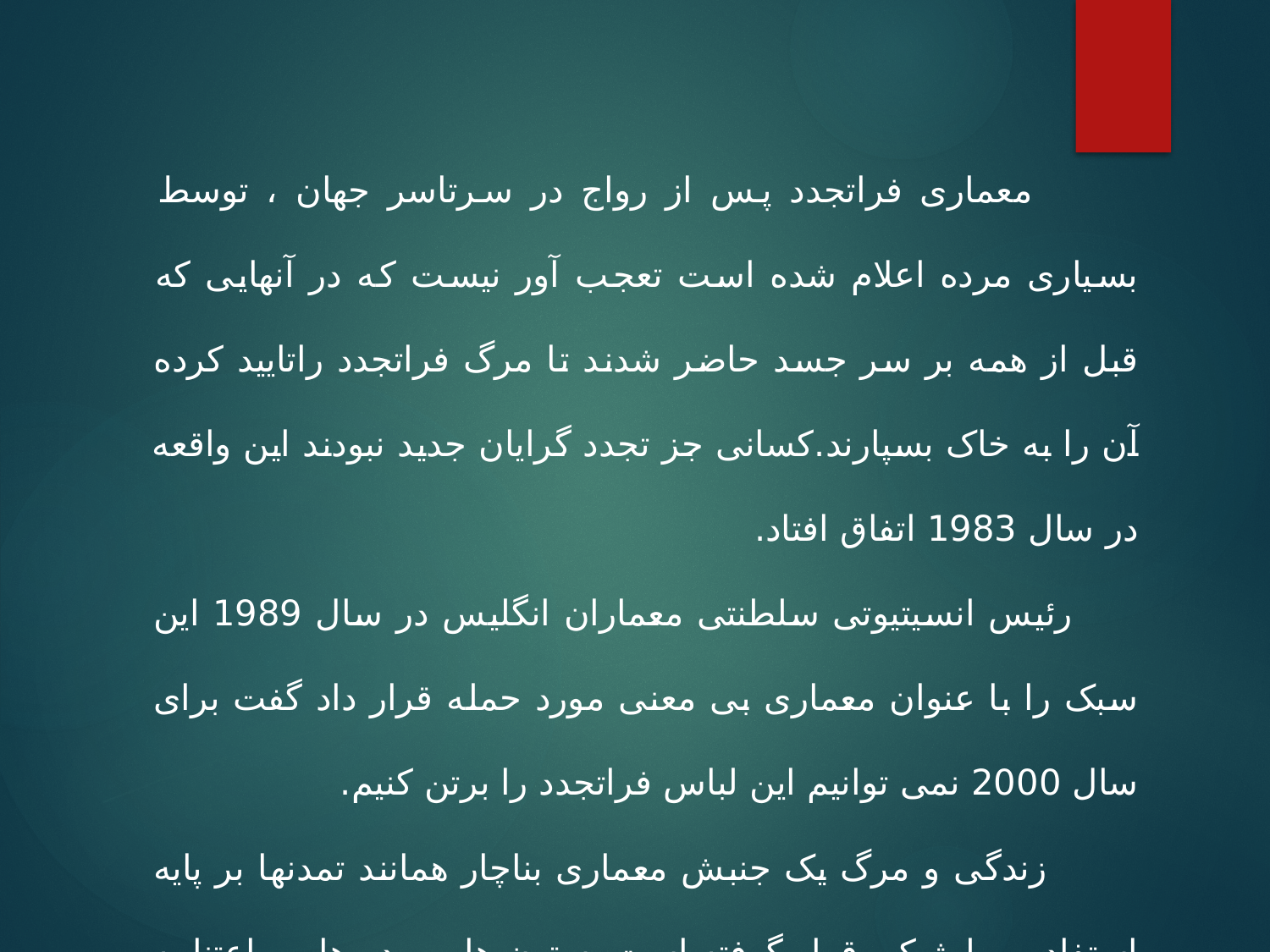

معماری فراتجدد پس از رواج در سرتاسر جهان ، توسط بسیاری مرده اعلام شده است تعجب آور نیست که در آنهایی که قبل از همه بر سر جسد حاضر شدند تا مرگ فراتجدد راتایید کرده آن را به خاک بسپارند.کسانی جز تجدد گرایان جدید نبودند این واقعه در سال 1983 اتفاق افتاد.
     رئیس انسیتیوتی سلطنتی معماران انگلیس در سال 1989 این سبک را با عنوان معماری بی معنی مورد حمله قرار داد گفت برای سال 2000 نمی توانیم این لباس فراتجدد را برتن کنیم.
       زندگی و مرگ یک جنبش معماری بناچار همانند تمدنها بر پایه استفاده بیولوژیکی قرار گرفته است. ستون ها و پرده ها بی اعتنا به سلامت فرهنگی می آیند و می روند.